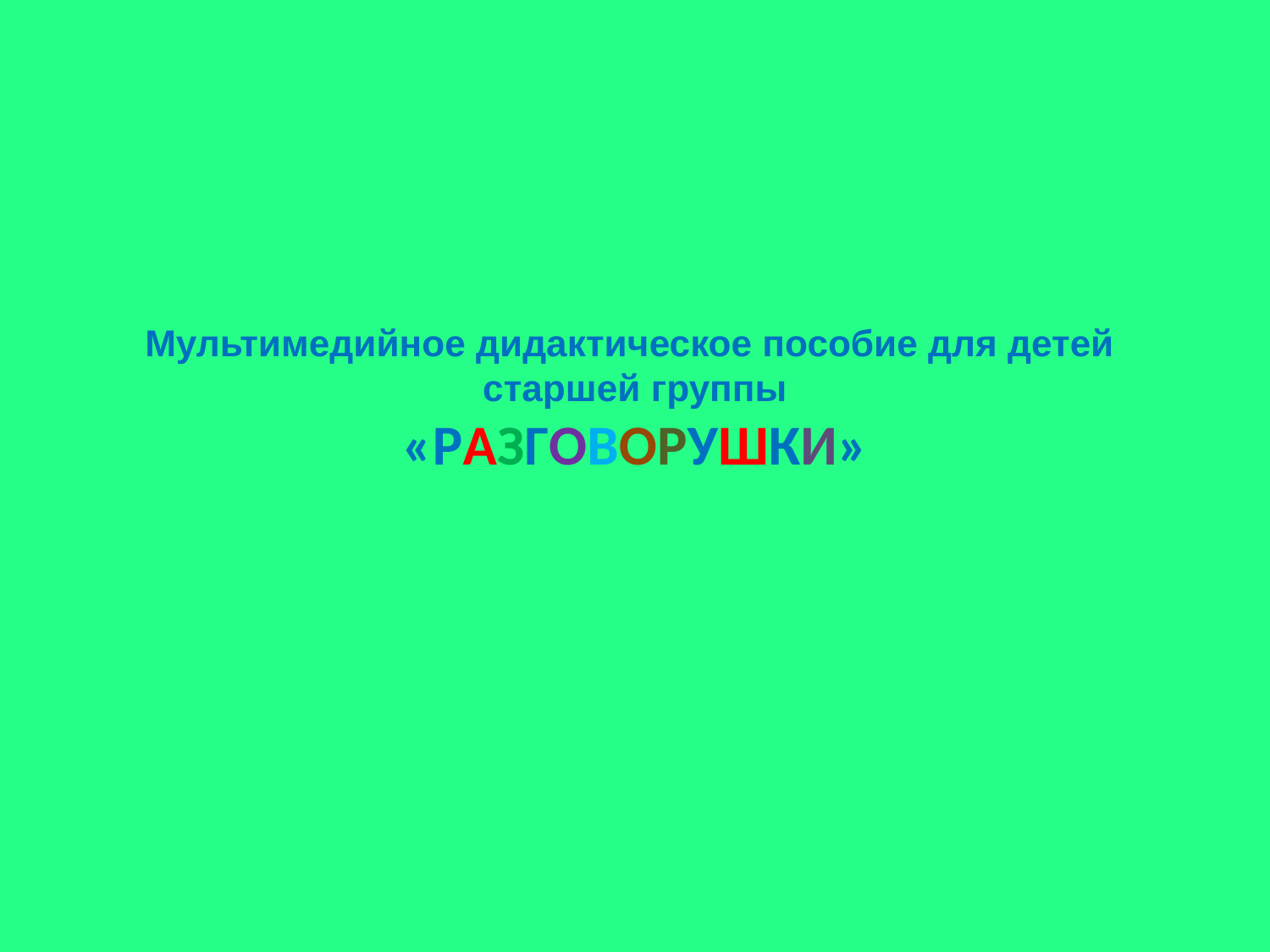

# Мультимедийное дидактическое пособие для детей старшей группы «РАЗГОВОРУШКИ»